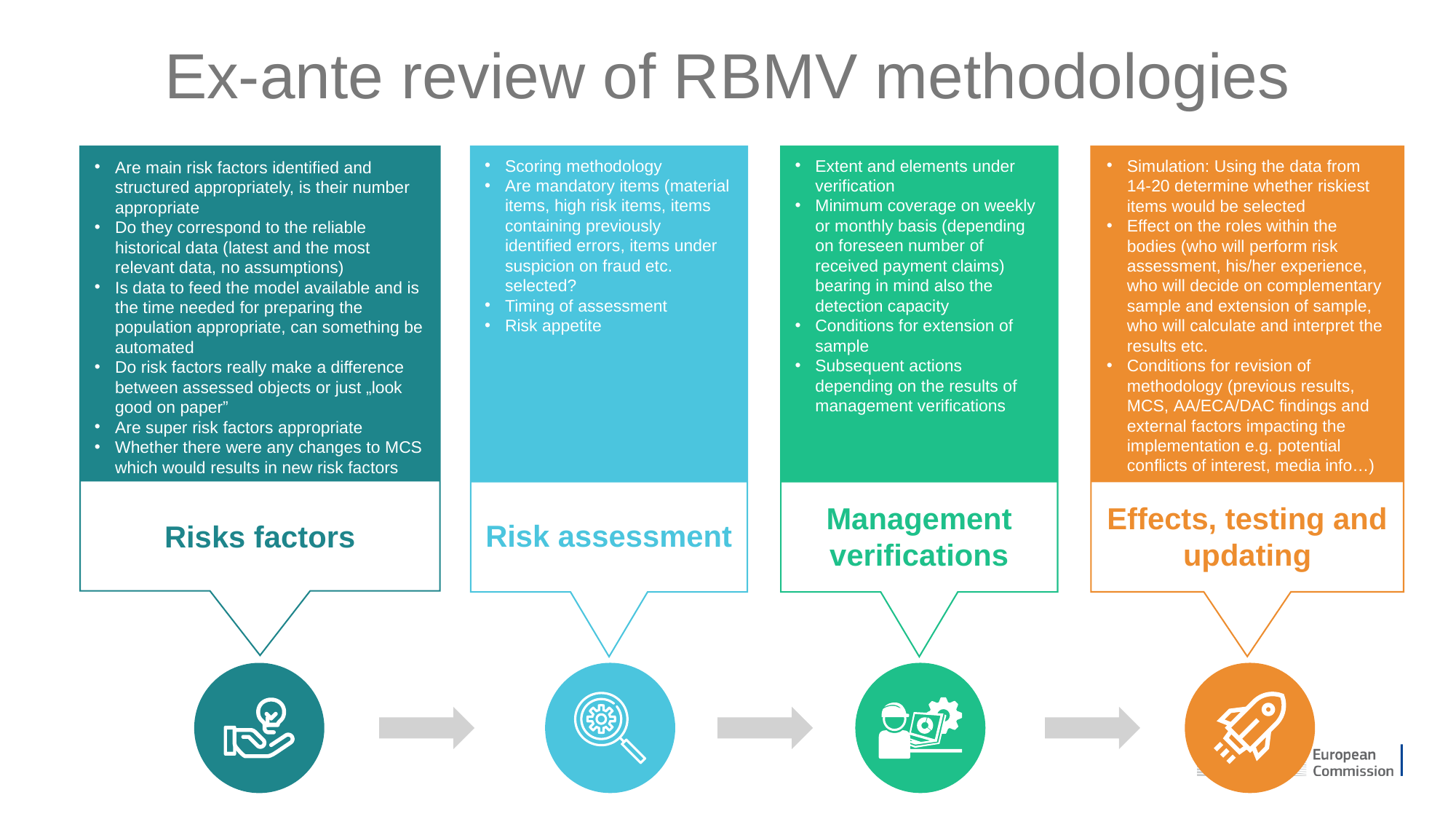

# Ex-ante review of RBMV methodologies

Scoring methodology
Are mandatory items (material items, high risk items, items containing previously identified errors, items under suspicion on fraud etc. selected?
Timing of assessment
Risk appetite
Extent and elements under verification
Minimum coverage on weekly or monthly basis (depending on foreseen number of received payment claims) bearing in mind also the detection capacity
Conditions for extension of sample
Subsequent actions depending on the results of management verifications
Simulation: Using the data from 14-20 determine whether riskiest items would be selected
Effect on the roles within the bodies (who will perform risk assessment, his/her experience, who will decide on complementary sample and extension of sample, who will calculate and interpret the results etc.
Conditions for revision of methodology (previous results, MCS, AA/ECA/DAC findings and external factors impacting the implementation e.g. potential conflicts of interest, media info…)
Are main risk factors identified and structured appropriately, is their number appropriate
Do they correspond to the reliable historical data (latest and the most relevant data, no assumptions)
Is data to feed the model available and is the time needed for preparing the population appropriate, can something be automated
Do risk factors really make a difference between assessed objects or just „look good on paper”
Are super risk factors appropriate
Whether there were any changes to MCS which would results in new risk factors
Management verifications
Effects, testing and updating
Risk assessment
Risks factors